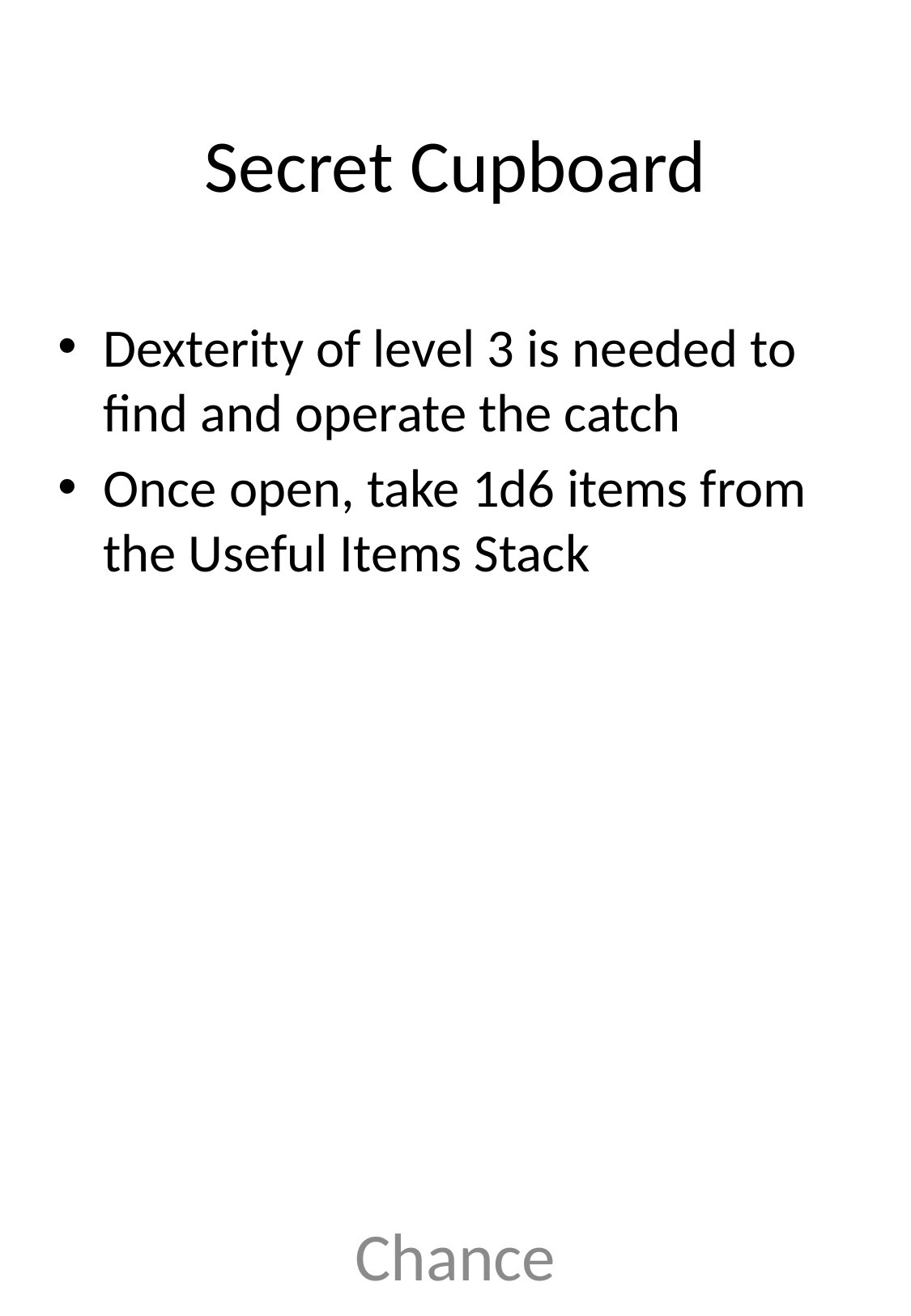

# Secret Cupboard
Dexterity of level 3 is needed to find and operate the catch
Once open, take 1d6 items from the Useful Items Stack

Chance